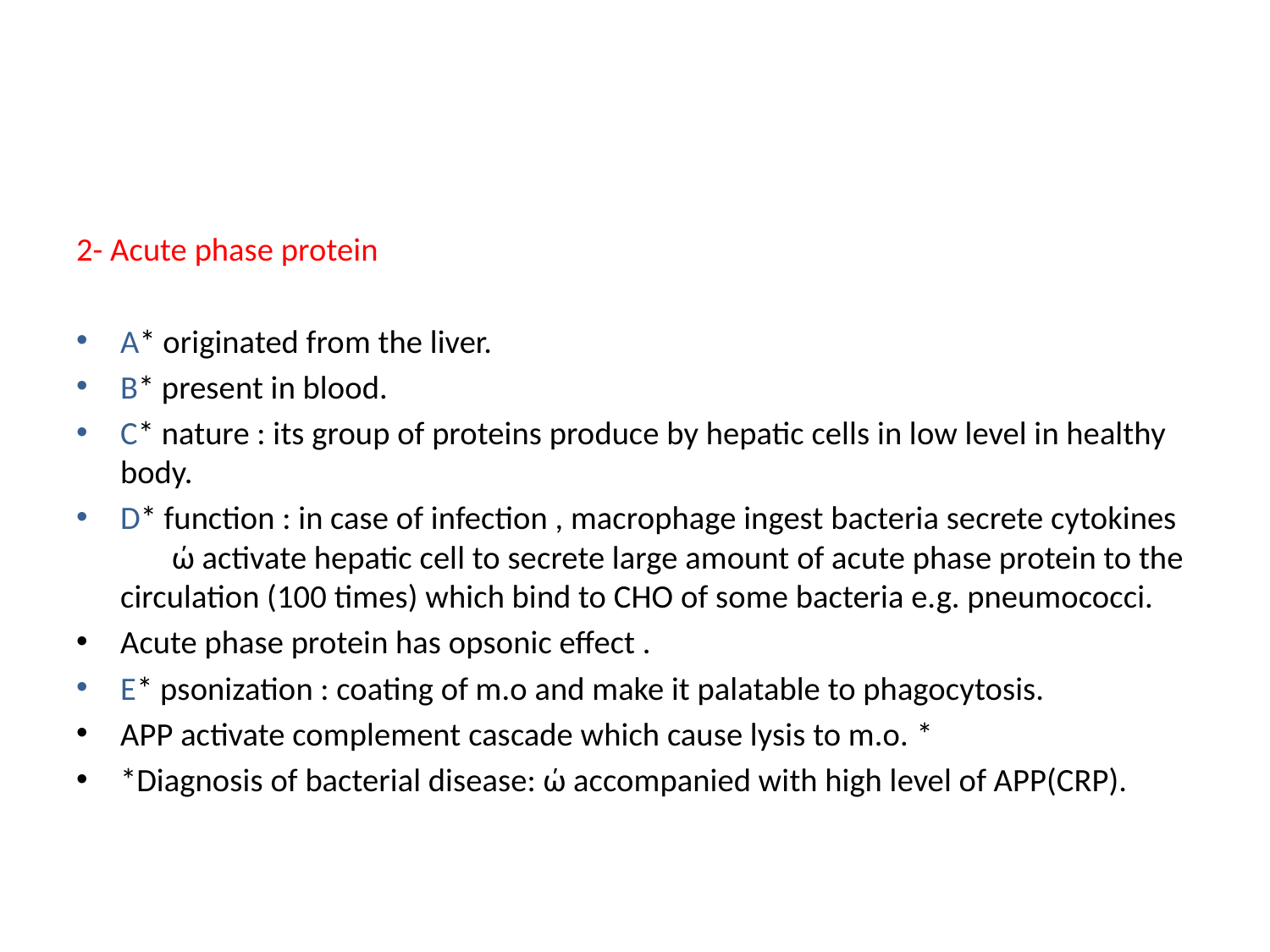

2- Acute phase protein

A* originated from the liver.
B* present in blood.
C* nature : its group of proteins produce by hepatic cells in low level in healthy body.
D* function : in case of infection , macrophage ingest bacteria secrete cytokines          ώ activate hepatic cell to secrete large amount of acute phase protein to the circulation (100 times) which bind to CHO of some bacteria e.g. pneumococci.
Acute phase protein has opsonic effect .
E* psonization : coating of m.o and make it palatable to phagocytosis.
APP activate complement cascade which cause lysis to m.o. *
*Diagnosis of bacterial disease: ώ accompanied with high level of APP(CRP).